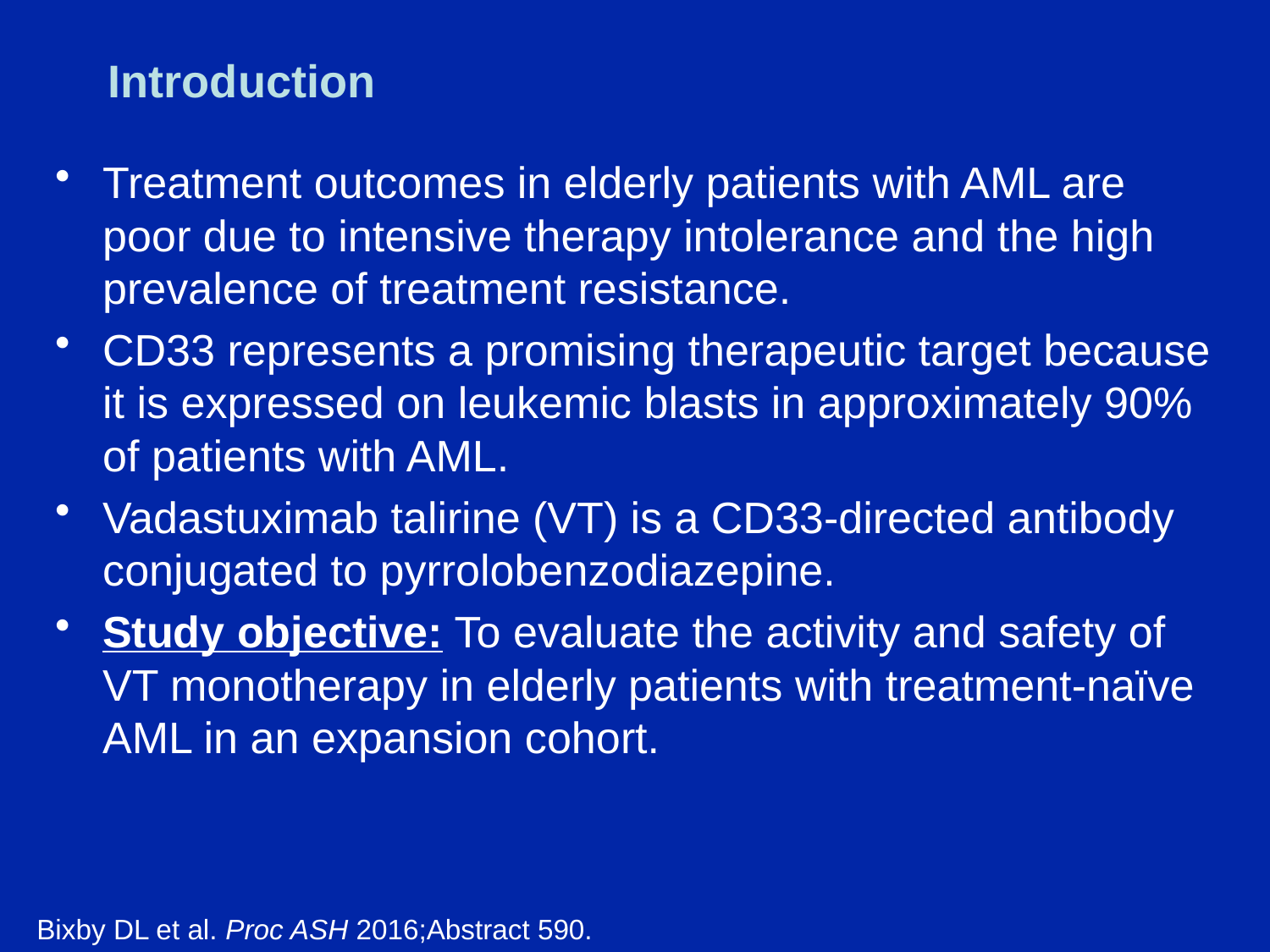

# Introduction
Treatment outcomes in elderly patients with AML are poor due to intensive therapy intolerance and the high prevalence of treatment resistance.
CD33 represents a promising therapeutic target because it is expressed on leukemic blasts in approximately 90% of patients with AML.
Vadastuximab talirine (VT) is a CD33-directed antibody conjugated to pyrrolobenzodiazepine.
Study objective: To evaluate the activity and safety of VT monotherapy in elderly patients with treatment-naïve AML in an expansion cohort.
Bixby DL et al. Proc ASH 2016;Abstract 590.